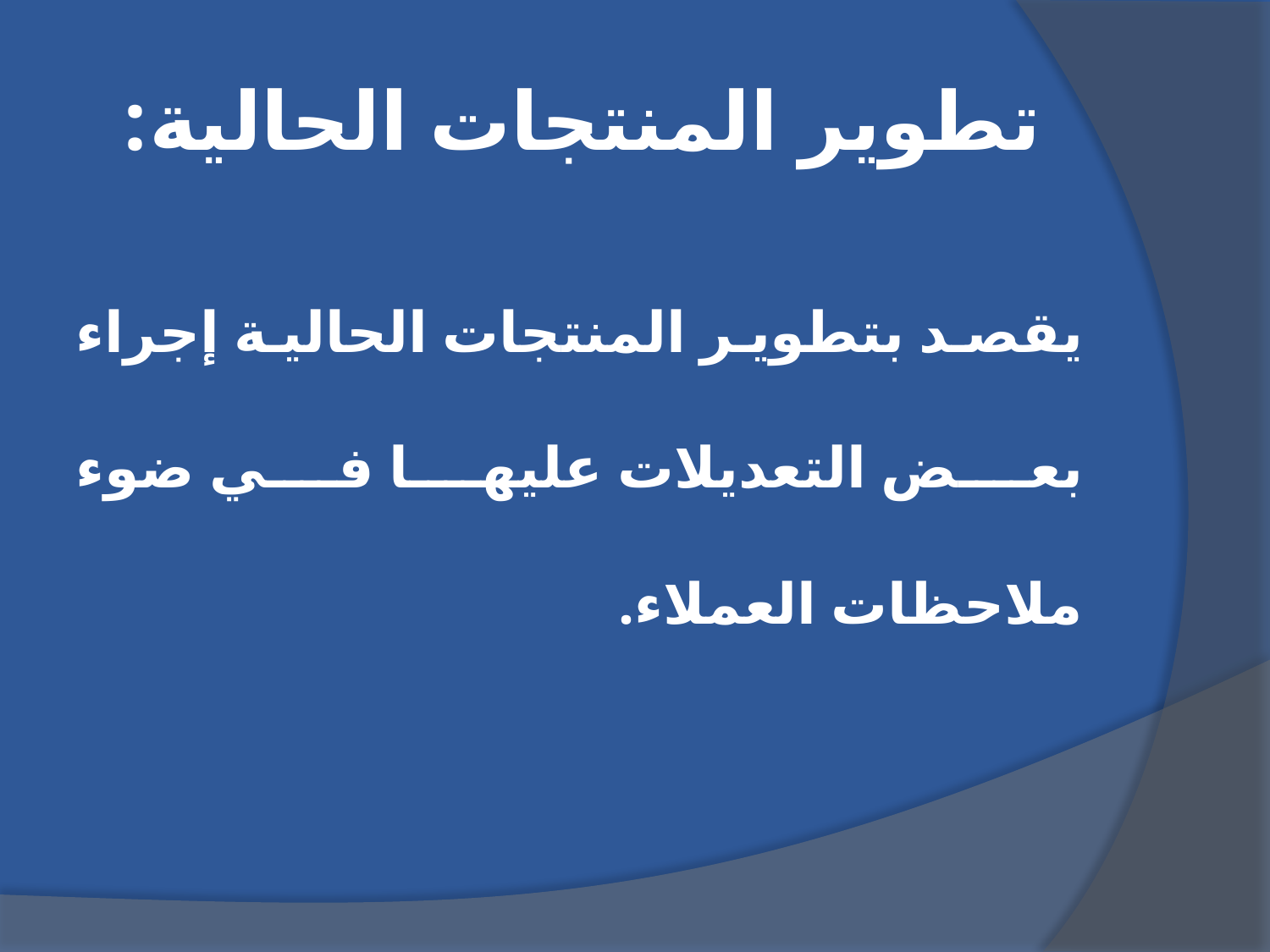

# تطوير المنتجات الحالية:
يقصد بتطوير المنتجات الحالية إجراء بعض التعديلات عليها في ضوء ملاحظات العملاء.